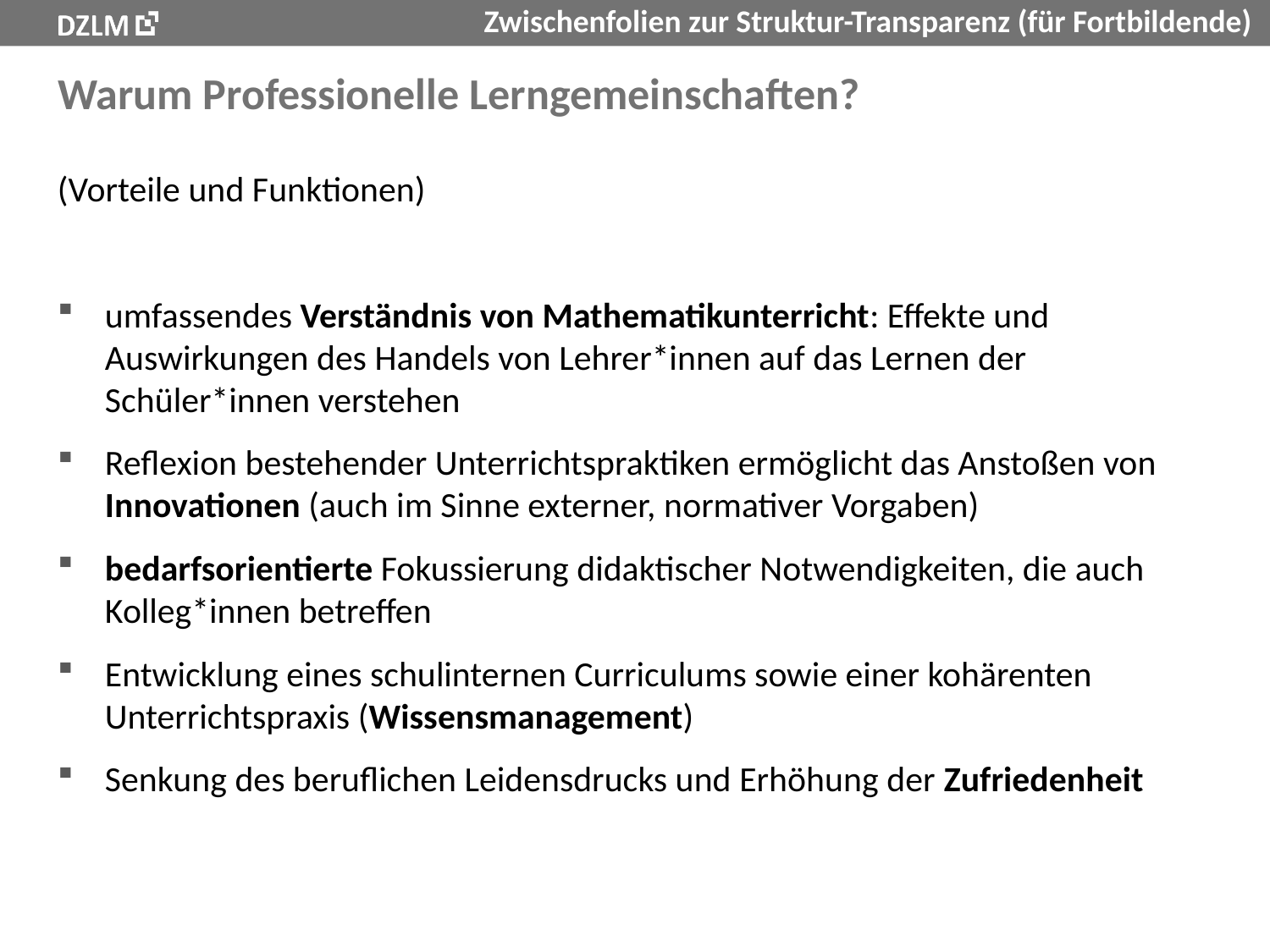

# Warum Professionelle Lerngemeinschaften?
(Vorteile und Funktionen)

umfassendes Verständnis von Mathematikunterricht: Effekte und Auswirkungen des Handels von Lehrer*innen auf das Lernen der Schüler*innen verstehen
Reflexion bestehender Unterrichtspraktiken ermöglicht das Anstoßen von Innovationen (auch im Sinne externer, normativer Vorgaben)
bedarfsorientierte Fokussierung didaktischer Notwendigkeiten, die auch Kolleg*innen betreffen
Entwicklung eines schulinternen Curriculums sowie einer kohärenten Unterrichtspraxis (Wissensmanagement)
Senkung des beruflichen Leidensdrucks und Erhöhung der Zufriedenheit